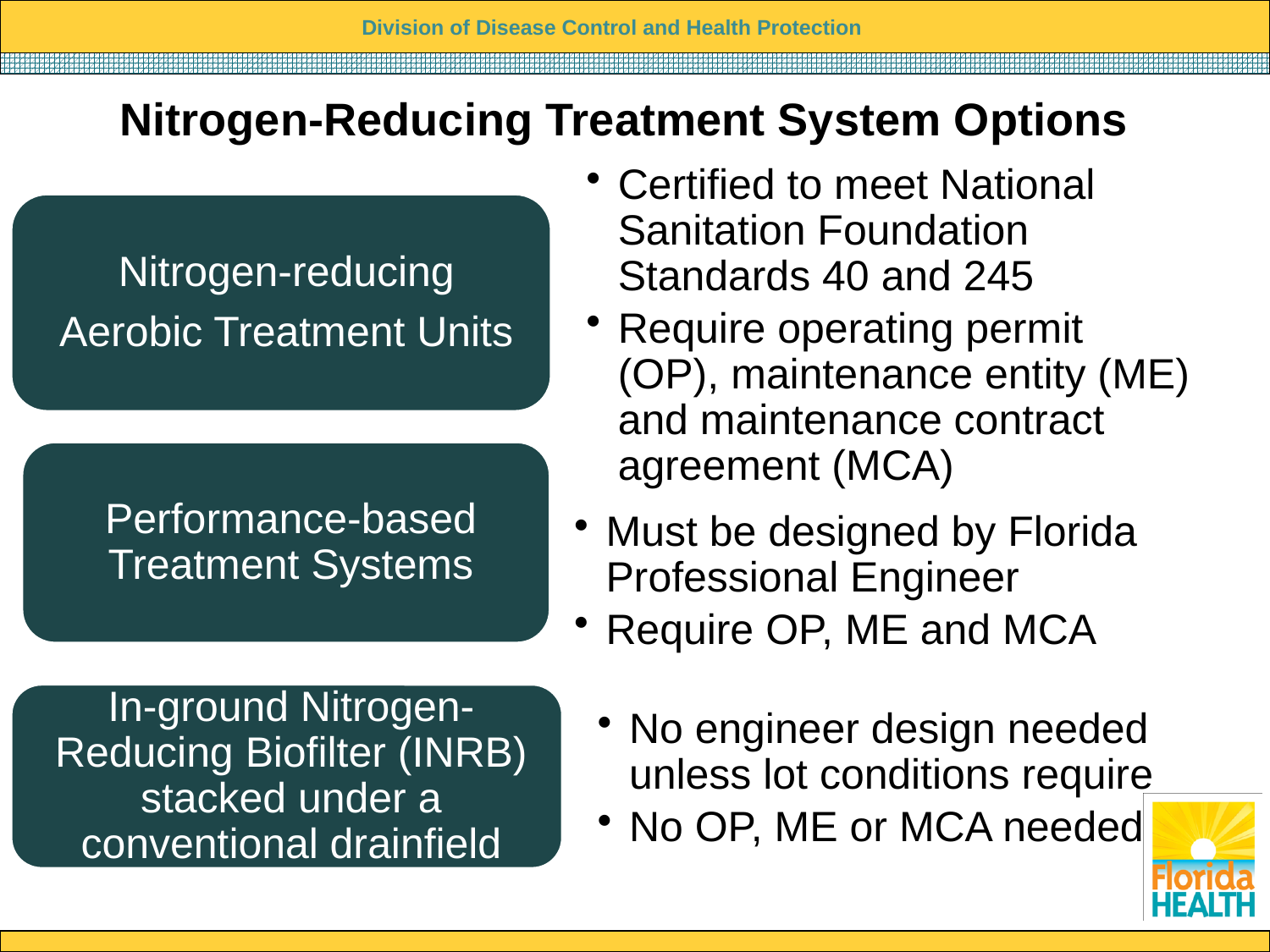

# Nitrogen-Reducing Treatment System Options
Certified to meet National Sanitation Foundation Standards 40 and 245
Require operating permit (OP), maintenance entity (ME) and maintenance contract agreement (MCA)
Nitrogen-reducing
Aerobic Treatment Units
Must be designed by Florida Professional Engineer
Require OP, ME and MCA
Performance-based Treatment Systems
No engineer design needed unless lot conditions require
No OP, ME or MCA needed
In-ground Nitrogen-Reducing Biofilter (INRB) stacked under a conventional drainfield